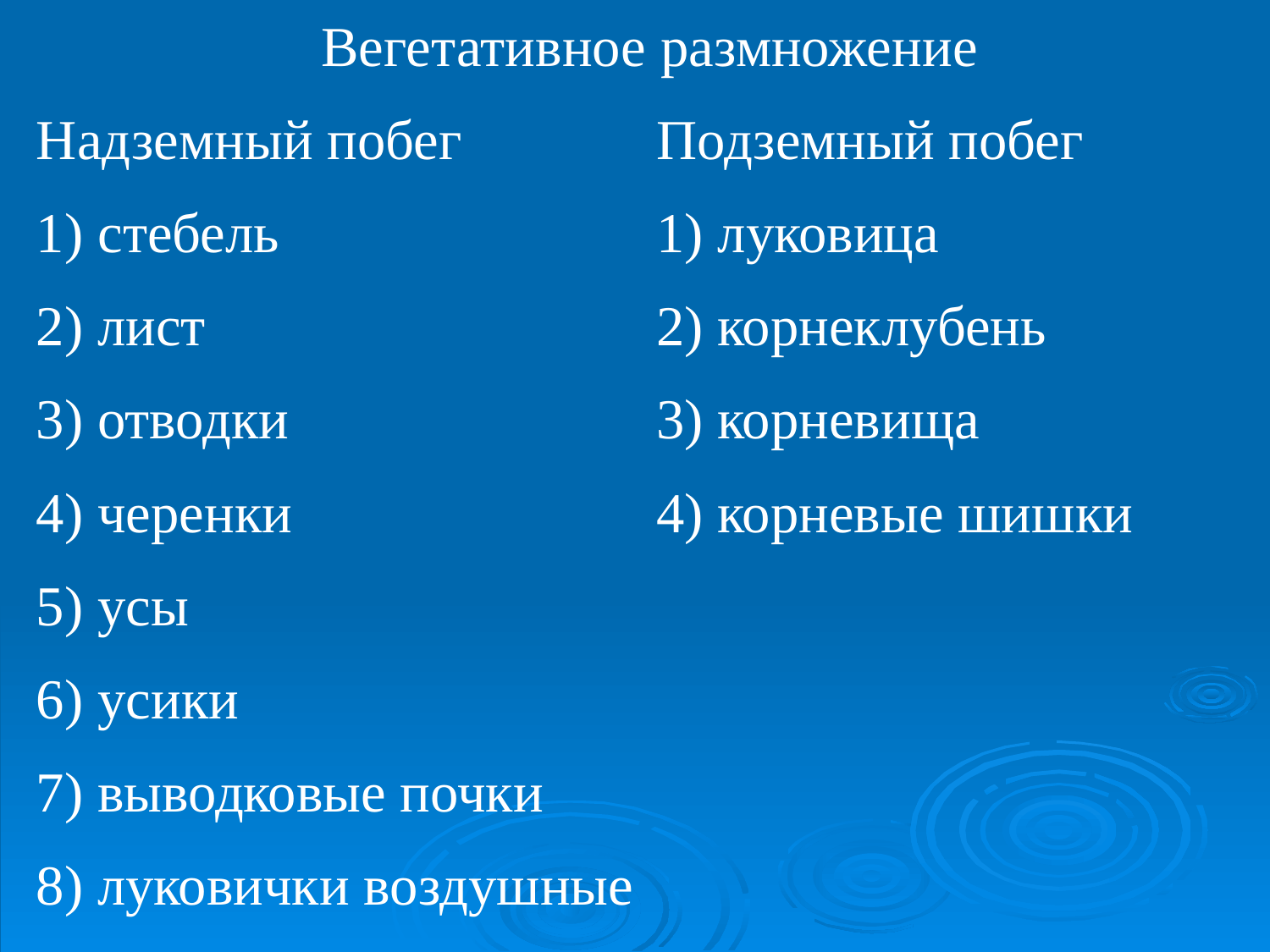

| Вегетативное размножение |  |
| --- | --- |
| Надземный побег | Подземный побег |
| 1) стебель | 1) луковица |
| 2) лист | 2) корнеклубень |
| 3) отводки | 3) корневища |
| 4) черенки | 4) корневые шишки |
| 5) усы |  |
| 6) усики |  |
| 7) выводковые почки |  |
| 8) луковички воздушные |  |
#